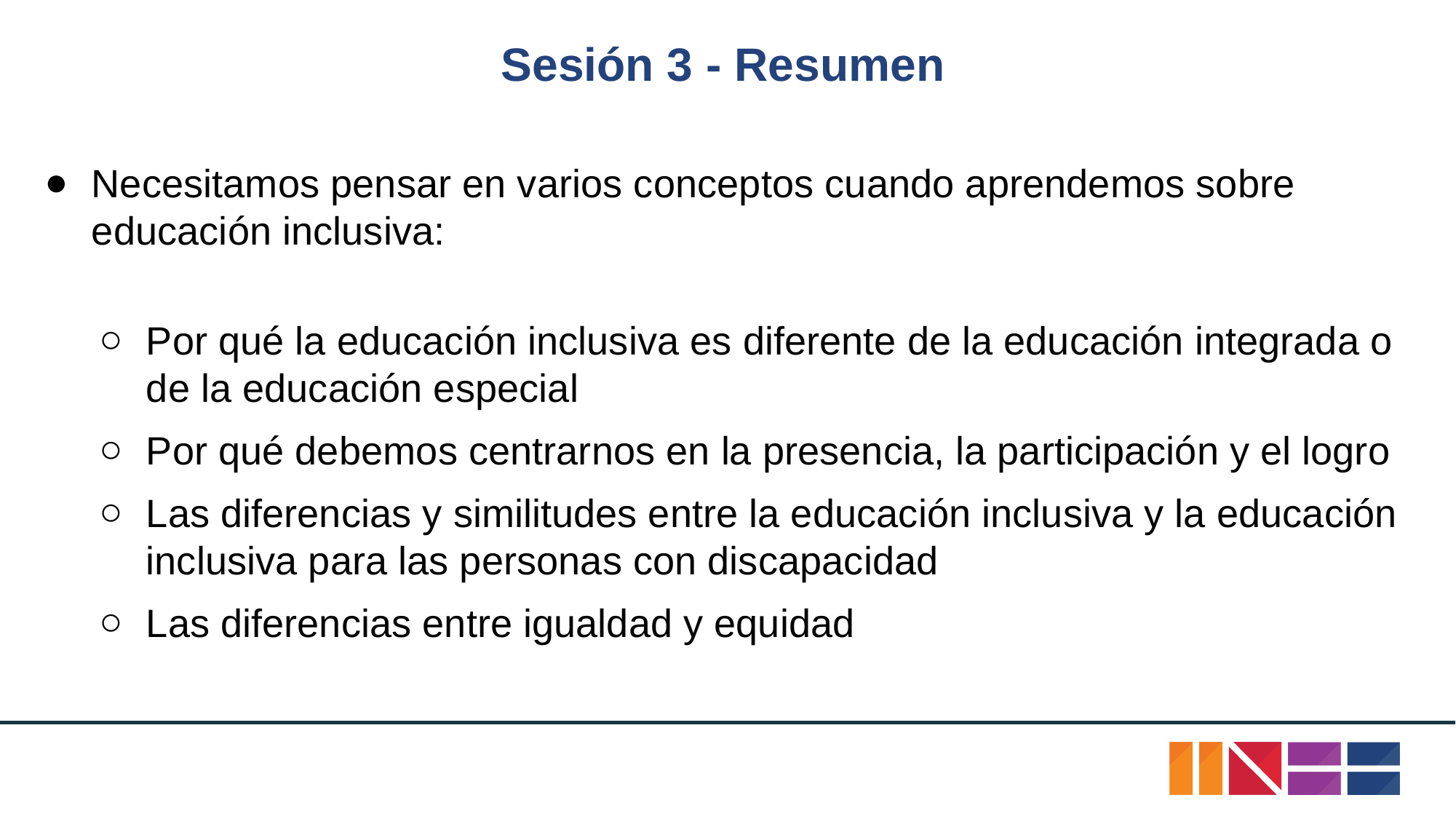

# Sesión 3 - Resumen
Necesitamos pensar en varios conceptos cuando aprendemos sobre educación inclusiva:

Por qué la educación inclusiva es diferente de la educación integrada o de la educación especial
Por qué debemos centrarnos en la presencia, la participación y el logro
Las diferencias y similitudes entre la educación inclusiva y la educación inclusiva para las personas con discapacidad
Las diferencias entre igualdad y equidad